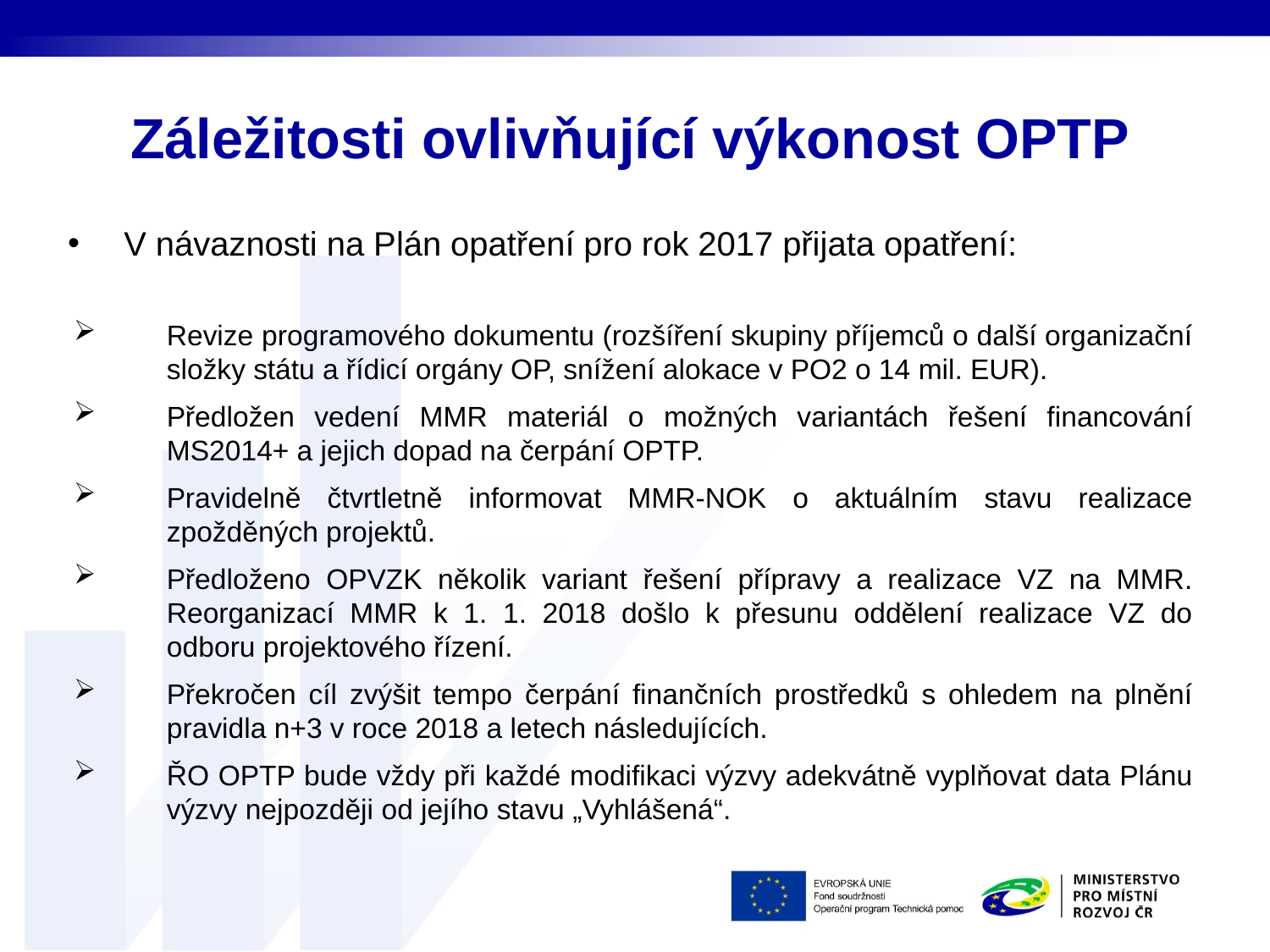

# Záležitosti ovlivňující výkonost OPTP
V návaznosti na Plán opatření pro rok 2017 přijata opatření:

Revize programového dokumentu (rozšíření skupiny příjemců o další organizační složky státu a řídicí orgány OP, snížení alokace v PO2 o 14 mil. EUR).
Předložen vedení MMR materiál o možných variantách řešení financování MS2014+ a jejich dopad na čerpání OPTP.
Pravidelně čtvrtletně informovat MMR-NOK o aktuálním stavu realizace zpožděných projektů.
Předloženo OPVZK několik variant řešení přípravy a realizace VZ na MMR. Reorganizací MMR k 1. 1. 2018 došlo k přesunu oddělení realizace VZ do odboru projektového řízení.
Překročen cíl zvýšit tempo čerpání finančních prostředků s ohledem na plnění pravidla n+3 v roce 2018 a letech následujících.
ŘO OPTP bude vždy při každé modifikaci výzvy adekvátně vyplňovat data Plánu výzvy nejpozději od jejího stavu „Vyhlášená“.